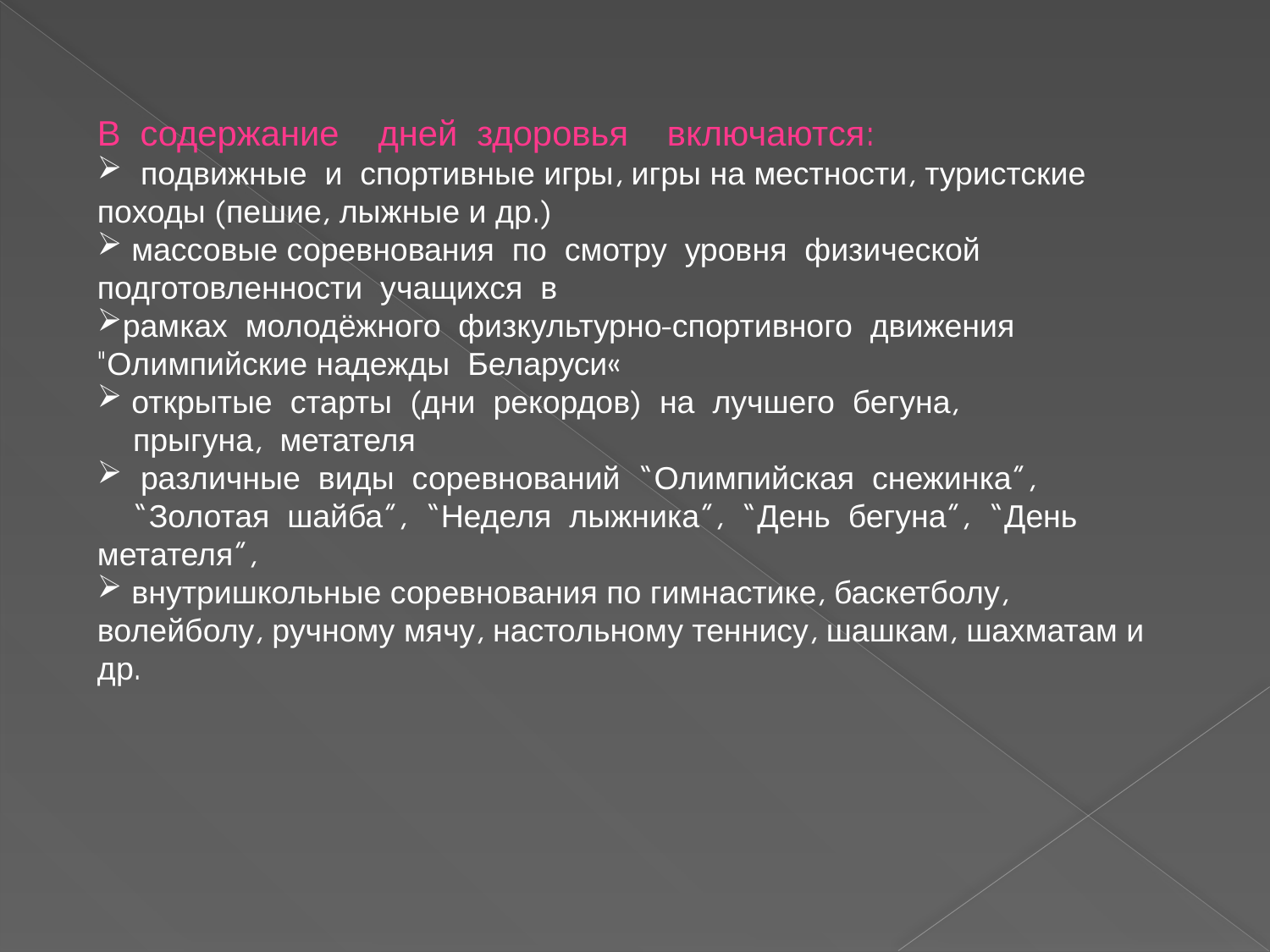

В  содержание    дней  здоровья    включаются:
  подвижные  и  спортивные игры, игры на местности, туристские походы (пешие, лыжные и др.)
 массовые соревнования  по  смотру  уровня  физической  подготовленности  учащихся  в
рамках  молодёжного  физкультурно-спортивного  движения  "Олимпийские надежды  Беларуси«
 открытые  старты  (дни  рекордов)  на  лучшего  бегуна,
    прыгуна,  метателя
  различные  виды  соревнований  “Олимпийская  снежинка”,
    “Золотая  шайба”,  “Неделя  лыжника”,  “День  бегуна”,  “День       метателя”,
 внутришкольные соревнования по гимнастике, баскетболу, волейболу, ручному мячу, настольному теннису, шашкам, шахматам и др.